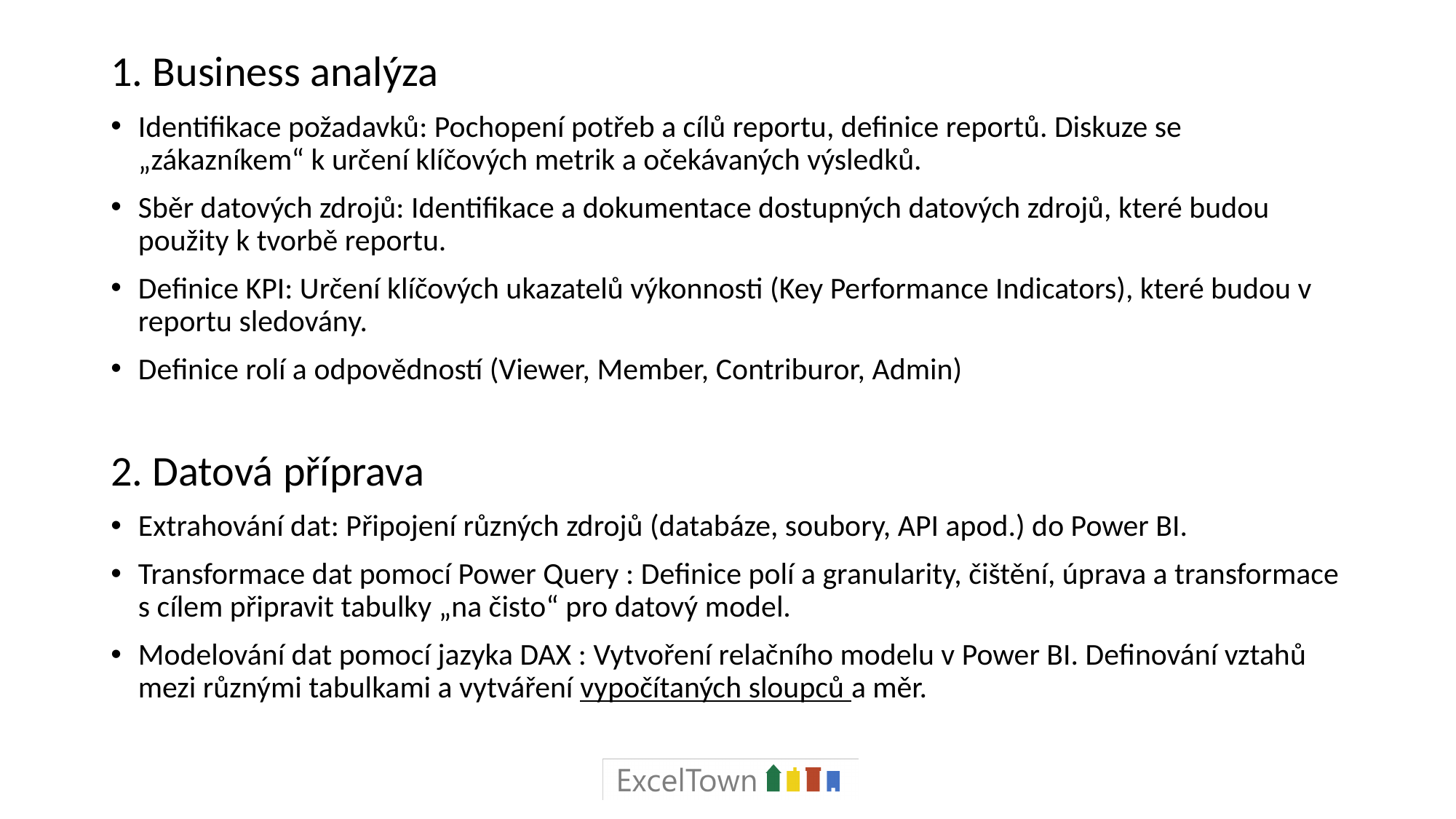

1. Business analýza
Identifikace požadavků: Pochopení potřeb a cílů reportu, definice reportů. Diskuze se „zákazníkem“ k určení klíčových metrik a očekávaných výsledků.
Sběr datových zdrojů: Identifikace a dokumentace dostupných datových zdrojů, které budou použity k tvorbě reportu.
Definice KPI: Určení klíčových ukazatelů výkonnosti (Key Performance Indicators), které budou v reportu sledovány.
Definice rolí a odpovědností (Viewer, Member, Contriburor, Admin)

2. Datová příprava
Extrahování dat: Připojení různých zdrojů (databáze, soubory, API apod.) do Power BI.
Transformace dat pomocí Power Query : Definice polí a granularity, čištění, úprava a transformace s cílem připravit tabulky „na čisto“ pro datový model.
Modelování dat pomocí jazyka DAX : Vytvoření relačního modelu v Power BI. Definování vztahů mezi různými tabulkami a vytváření vypočítaných sloupců a měr.